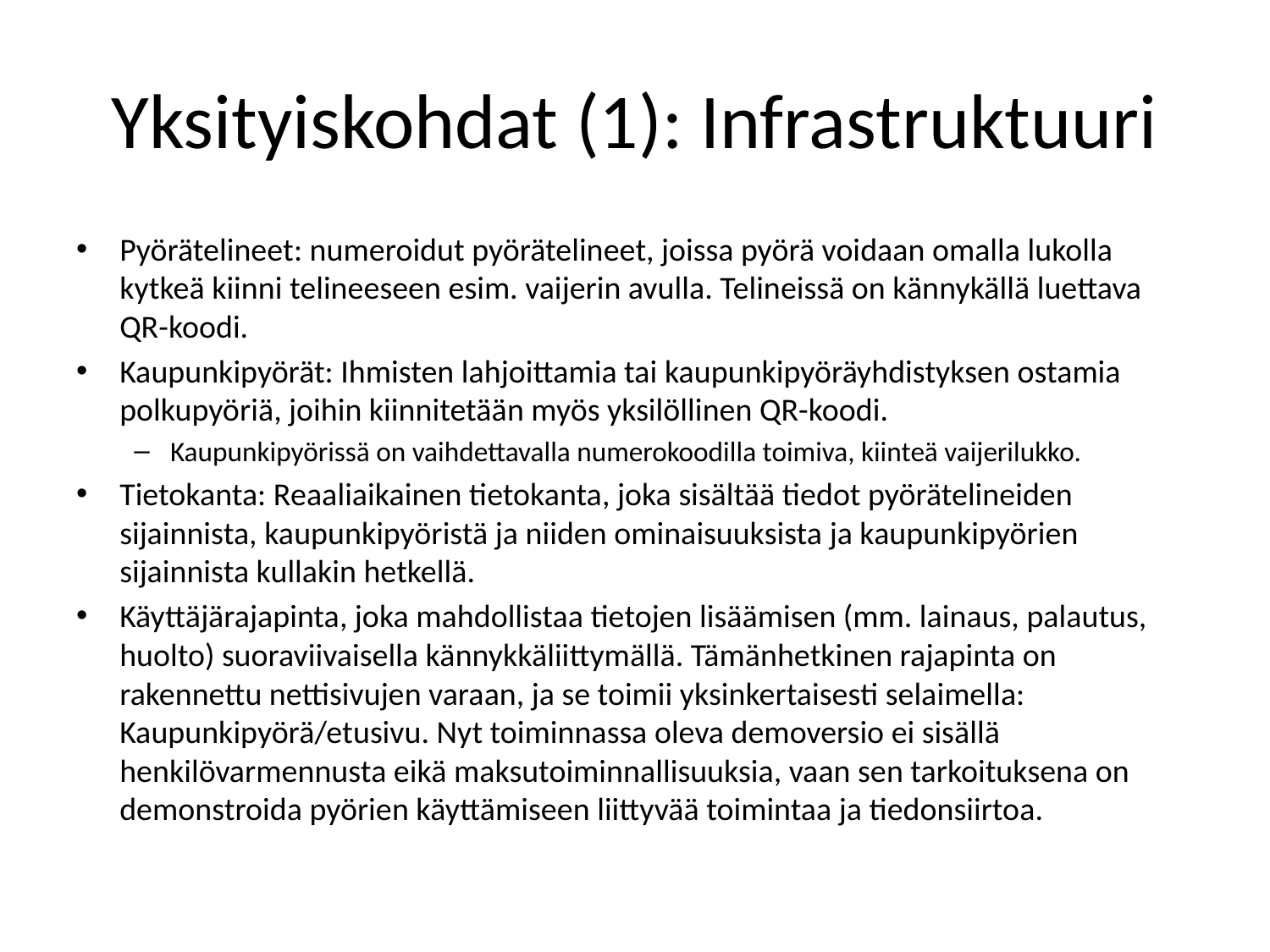

Yksityiskohdat (1): Infrastruktuuri
Pyörätelineet: numeroidut pyörätelineet, joissa pyörä voidaan omalla lukolla kytkeä kiinni telineeseen esim. vaijerin avulla. Telineissä on kännykällä luettava QR-koodi.
Kaupunkipyörät: Ihmisten lahjoittamia tai kaupunkipyöräyhdistyksen ostamia polkupyöriä, joihin kiinnitetään myös yksilöllinen QR-koodi.
Kaupunkipyörissä on vaihdettavalla numerokoodilla toimiva, kiinteä vaijerilukko.
Tietokanta: Reaaliaikainen tietokanta, joka sisältää tiedot pyörätelineiden sijainnista, kaupunkipyöristä ja niiden ominaisuuksista ja kaupunkipyörien sijainnista kullakin hetkellä.
Käyttäjärajapinta, joka mahdollistaa tietojen lisäämisen (mm. lainaus, palautus, huolto) suoraviivaisella kännykkäliittymällä. Tämänhetkinen rajapinta on rakennettu nettisivujen varaan, ja se toimii yksinkertaisesti selaimella: Kaupunkipyörä/etusivu. Nyt toiminnassa oleva demoversio ei sisällä henkilövarmennusta eikä maksutoiminnallisuuksia, vaan sen tarkoituksena on demonstroida pyörien käyttämiseen liittyvää toimintaa ja tiedonsiirtoa.